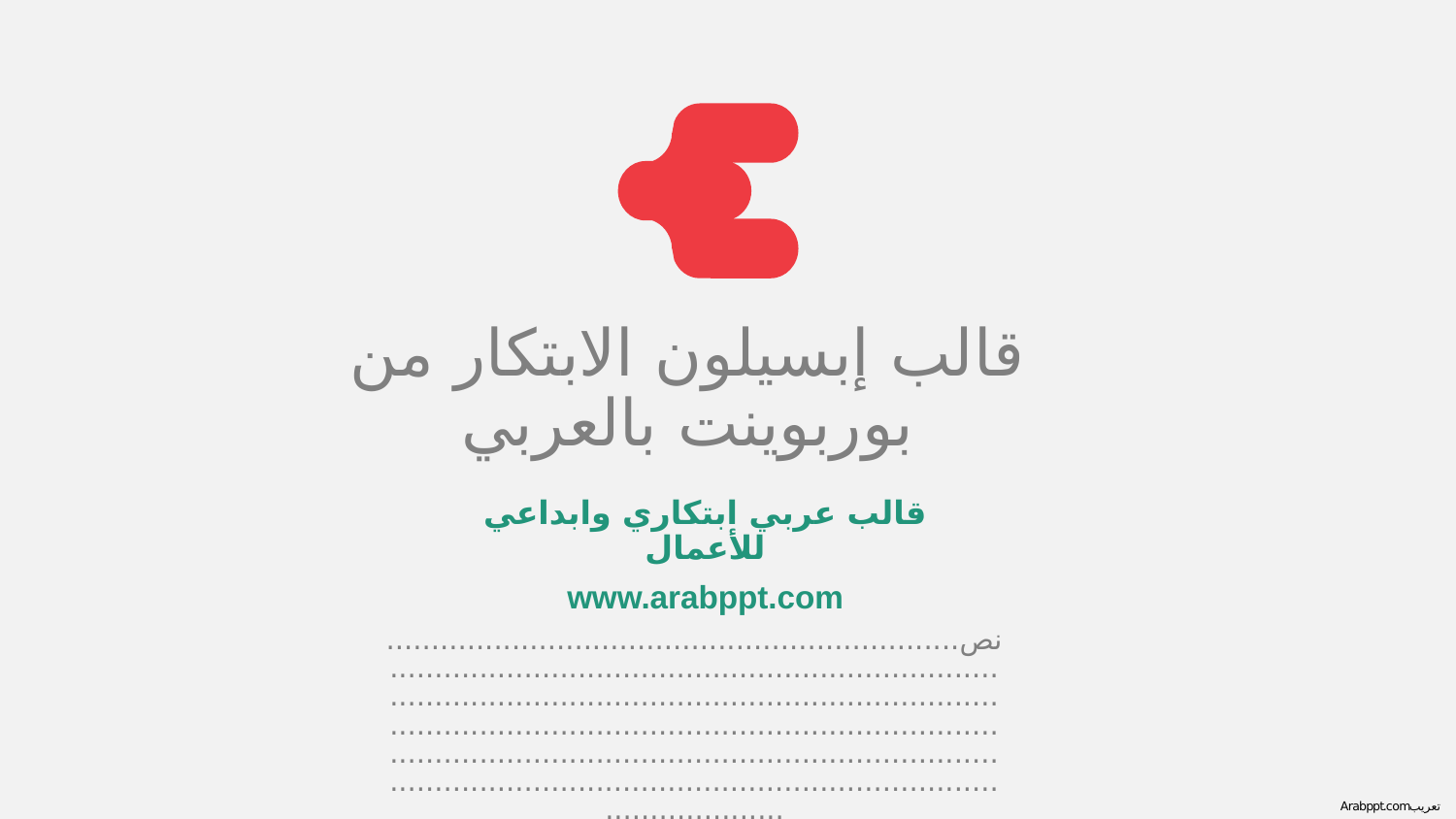

قالب إبسيلون الابتكار من بوربوينت بالعربي
قالب عربي ابتكاري وابداعي للأعمال
www.arabppt.com

نص........................................................................................................................................................................................................................................................................................................................................................................................................................................